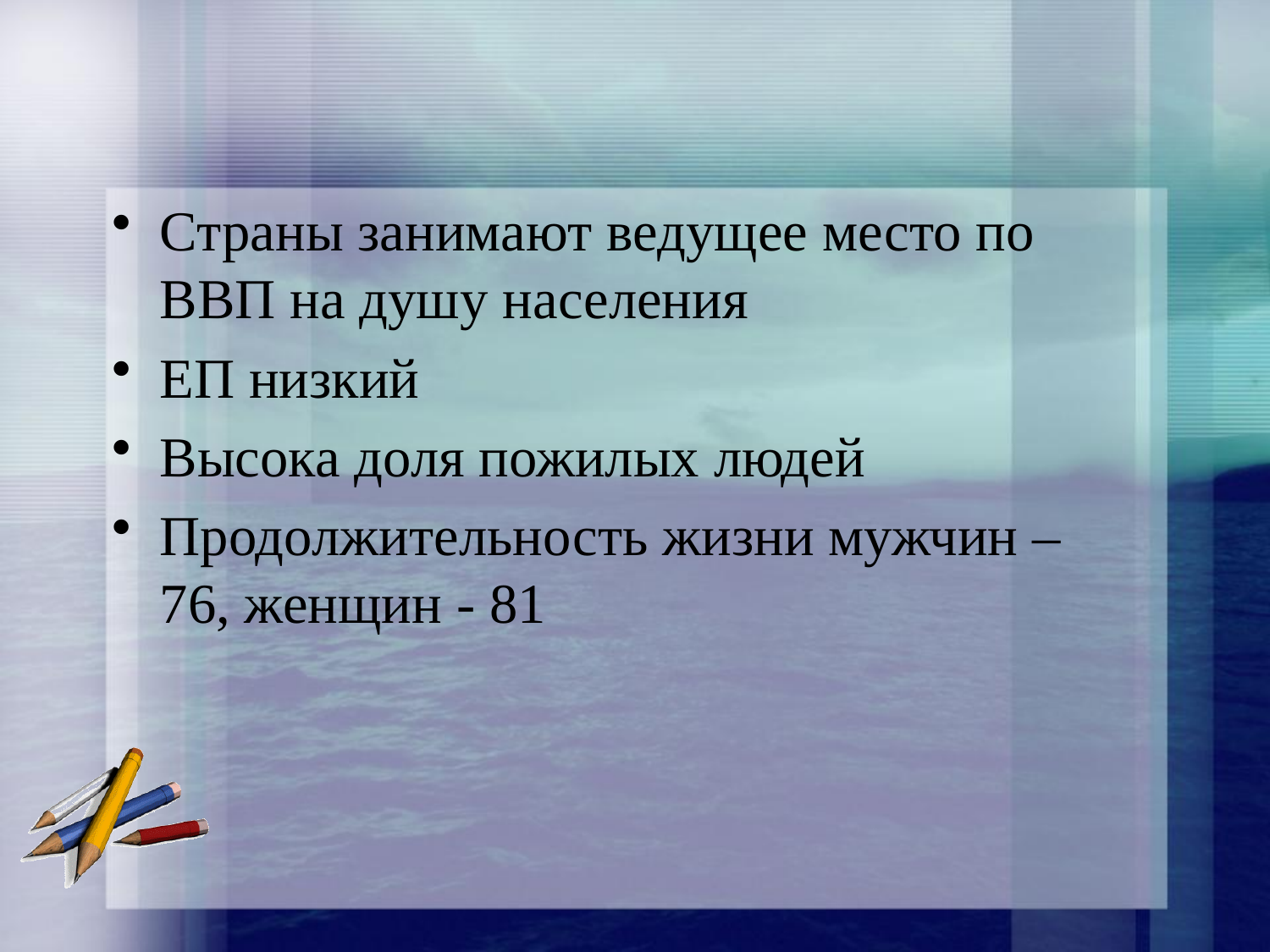

#
Страны занимают ведущее место по ВВП на душу населения
ЕП низкий
Высока доля пожилых людей
Продолжительность жизни мужчин – 76, женщин - 81